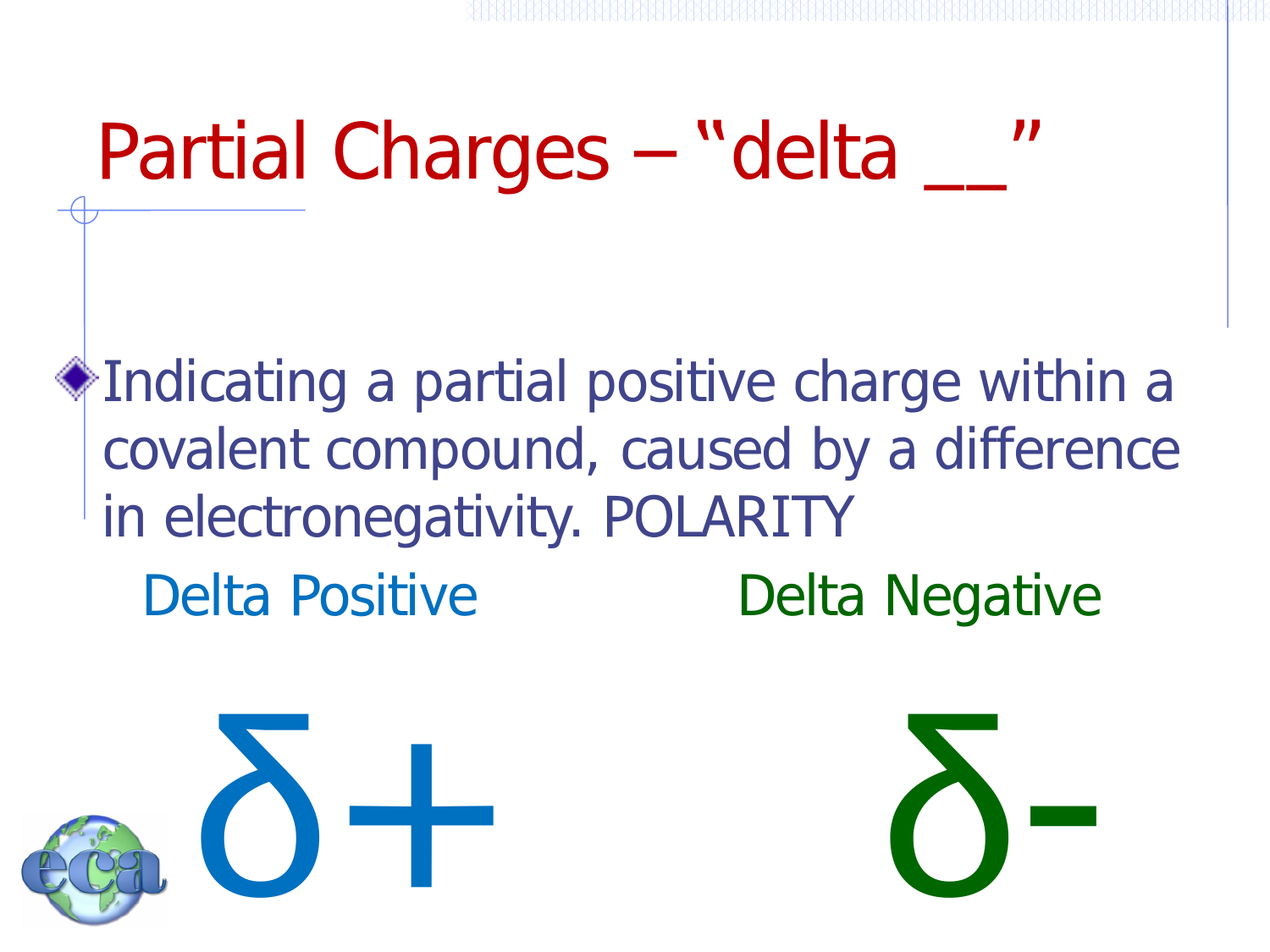

# Partial Charges – “delta __”
Indicating a partial positive charge within a covalent compound, caused by a difference in electronegativity. POLARITY
     Delta Positive			Delta Negative
δ+
δ-